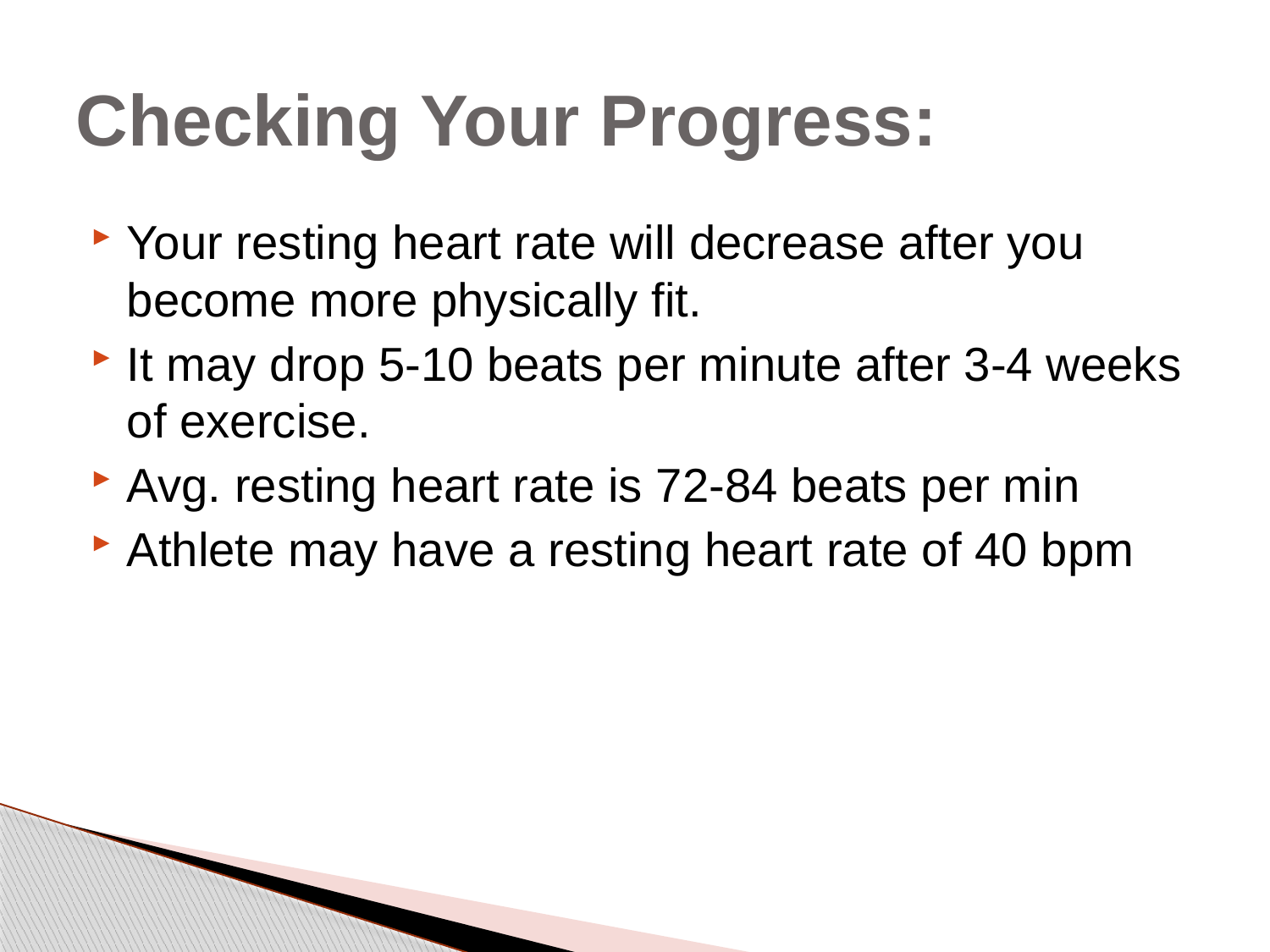

# Checking Your Progress:
Your resting heart rate will decrease after you become more physically fit.
It may drop 5-10 beats per minute after 3-4 weeks of exercise.
Avg. resting heart rate is 72-84 beats per min
Athlete may have a resting heart rate of 40 bpm